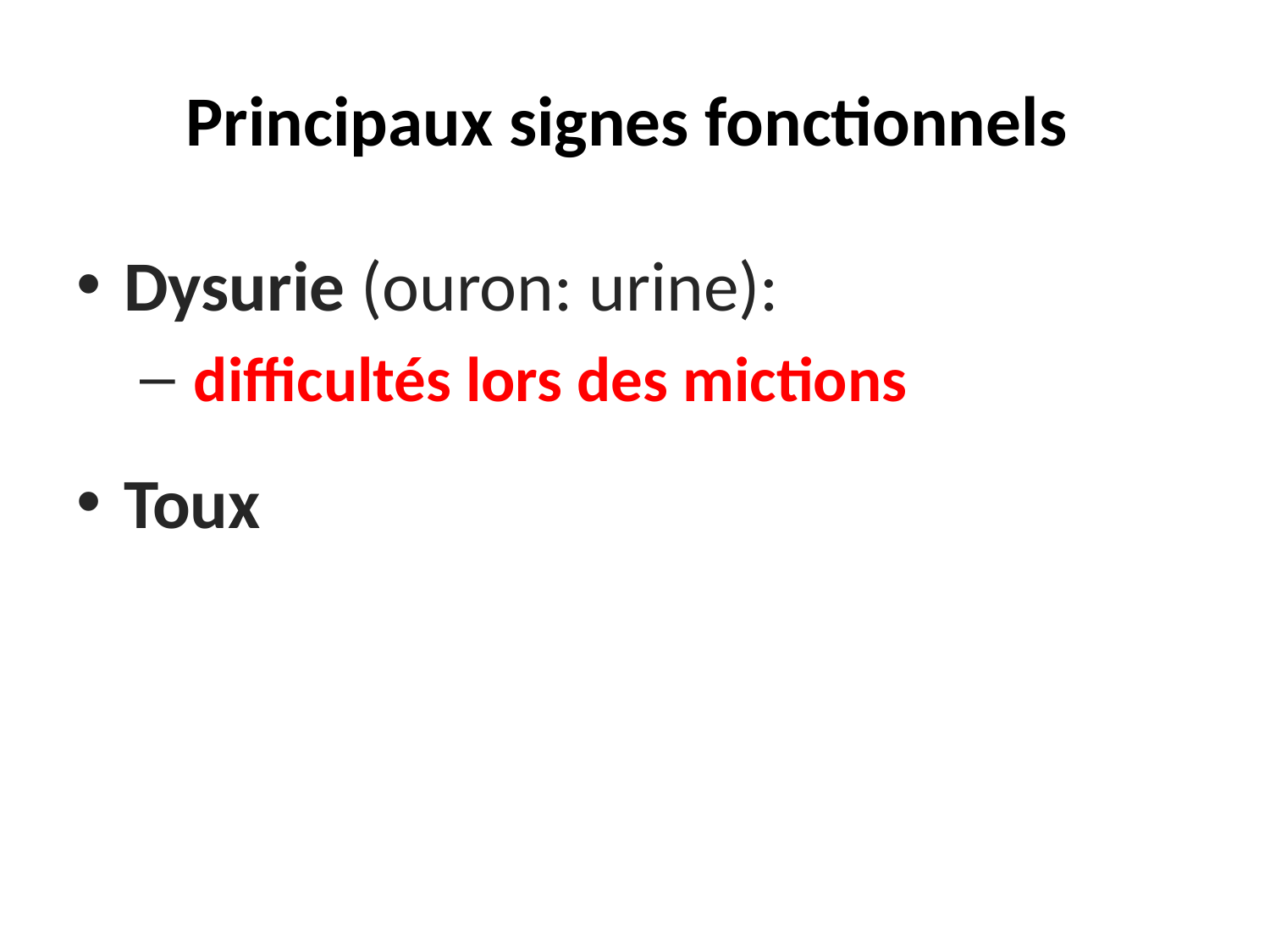

# Principaux signes fonctionnels
Dysurie (ouron: urine):
 difficultés lors des mictions

Toux